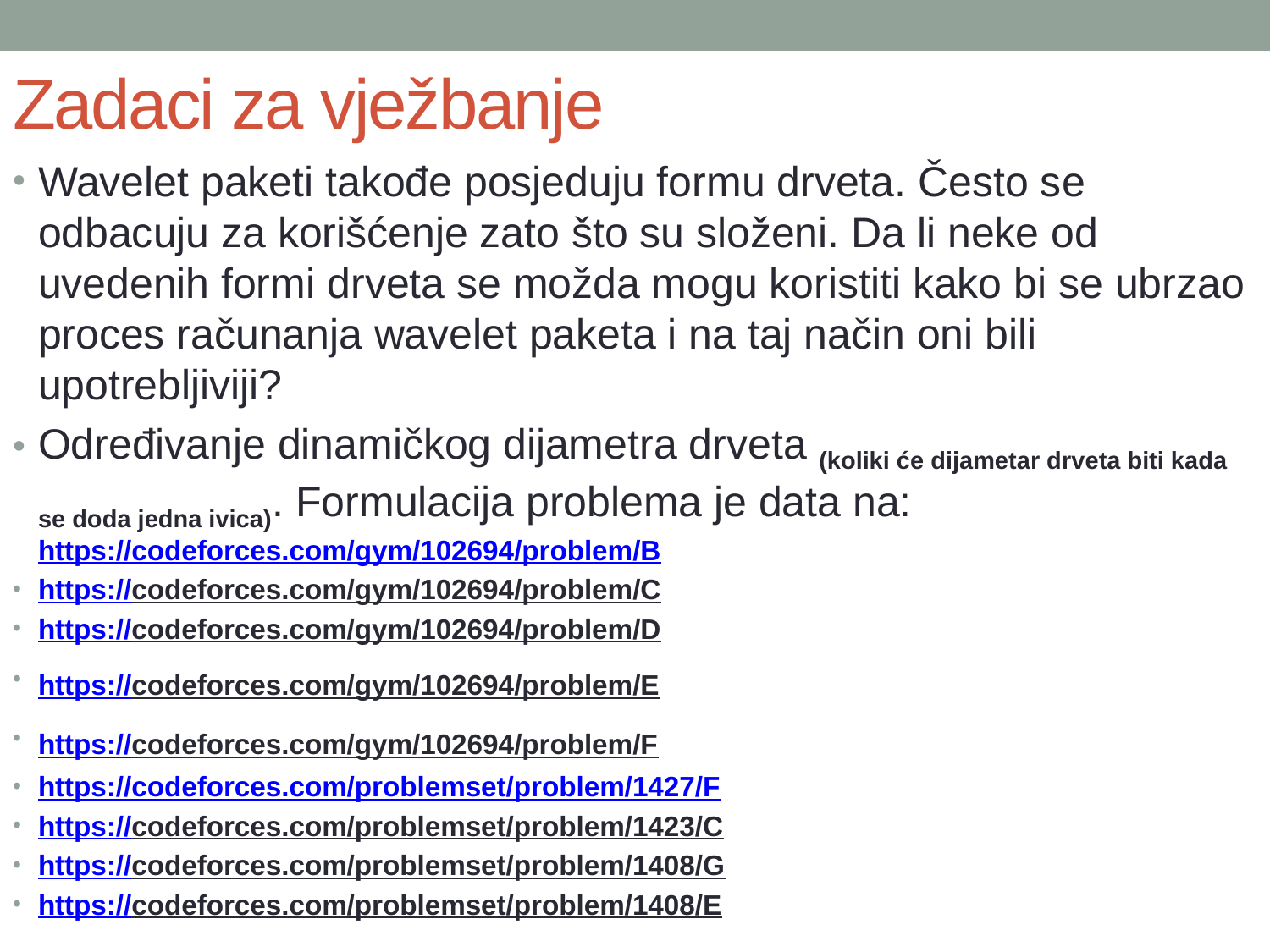

# Zadaci za vježbanje
Wavelet paketi takođe posjeduju formu drveta. Često se odbacuju za korišćenje zato što su složeni. Da li neke od uvedenih formi drveta se možda mogu koristiti kako bi se ubrzao proces računanja wavelet paketa i na taj način oni bili upotrebljiviji?
Određivanje dinamičkog dijametra drveta (koliki će dijametar drveta biti kada se doda jedna ivica). Formulacija problema je data na:
https://codeforces.com/gym/102694/problem/B
https://codeforces.com/gym/102694/problem/C
https://codeforces.com/gym/102694/problem/D
https://codeforces.com/gym/102694/problem/E
https://codeforces.com/gym/102694/problem/F
https://codeforces.com/problemset/problem/1427/F
https://codeforces.com/problemset/problem/1423/C
https://codeforces.com/problemset/problem/1408/G
https://codeforces.com/problemset/problem/1408/E